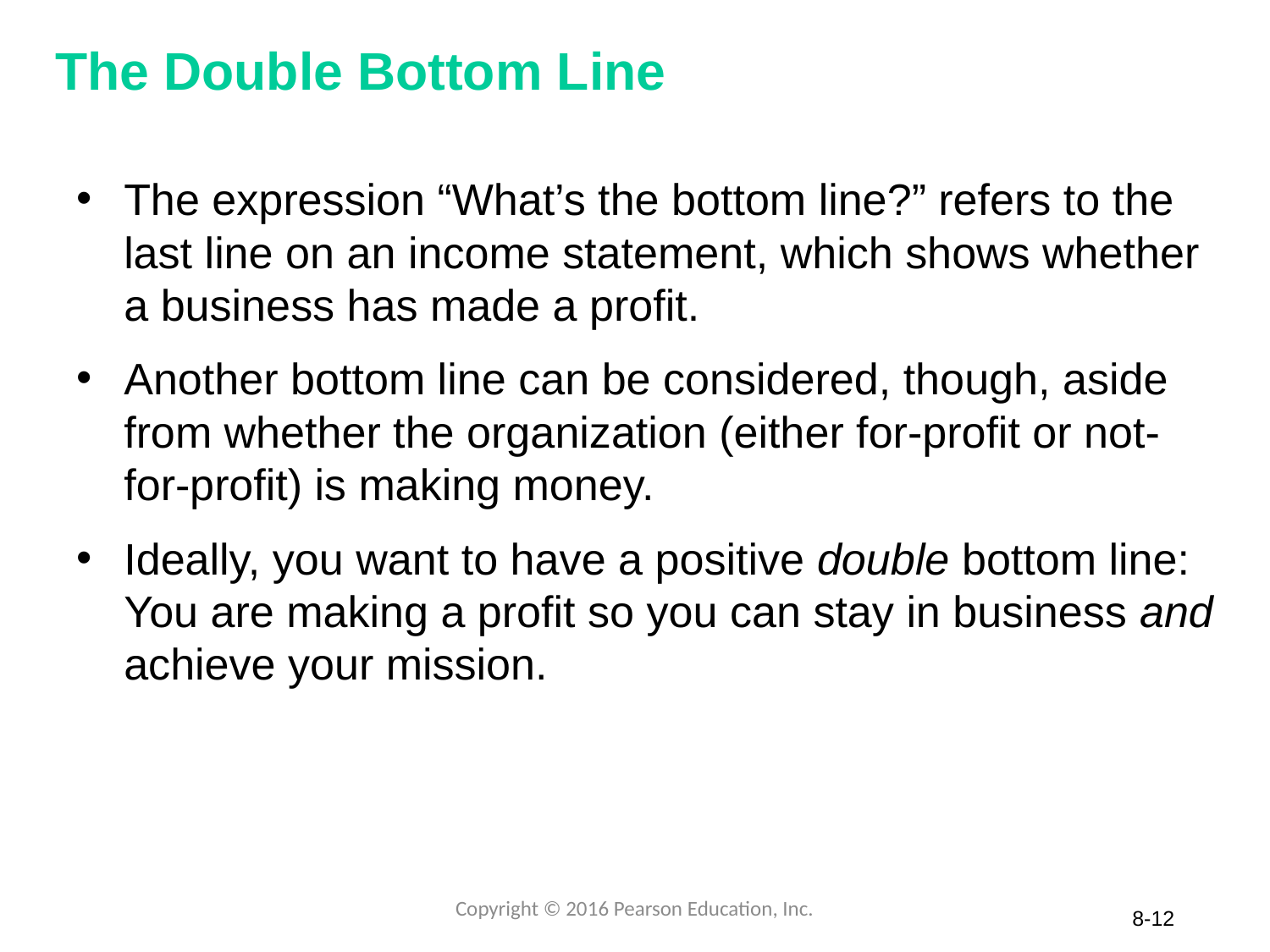

# The Double Bottom Line
The expression “What’s the bottom line?” refers to the last line on an income statement, which shows whether a business has made a profit.

Another bottom line can be considered, though, aside from whether the organization (either for-profit or not-for-profit) is making money.

Ideally, you want to have a positive double bottom line: You are making a profit so you can stay in business and achieve your mission.
Copyright © 2016 Pearson Education, Inc.